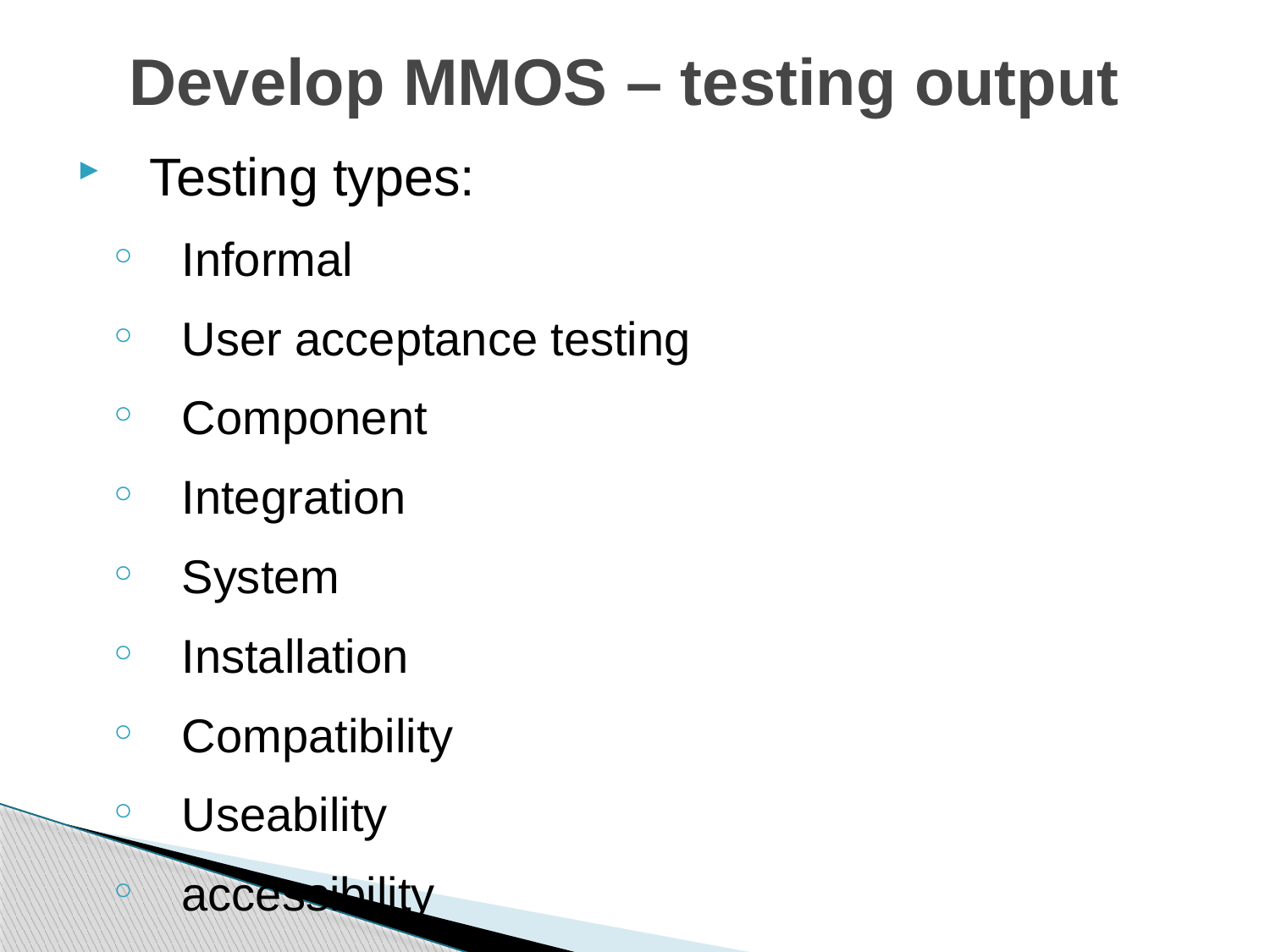

# Develop MMOS – testing output
Testing types:
Informal
User acceptance testing
Component
Integration
System
Installation
Compatibility
Useability
accessibility